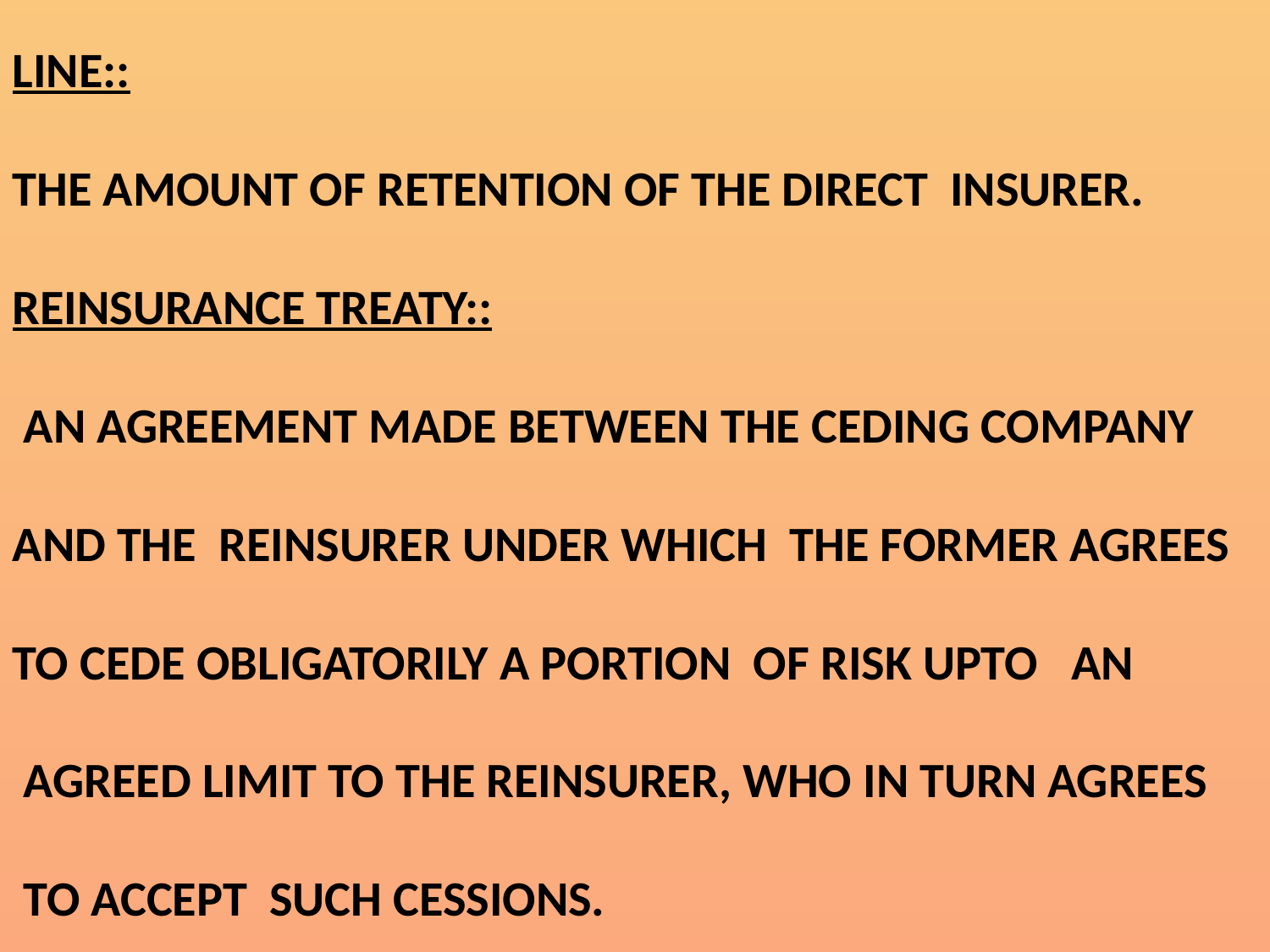

LINE::

THE AMOUNT OF RETENTION OF THE DIRECT  INSURER.

REINSURANCE TREATY::

 AN AGREEMENT MADE BETWEEN THE CEDING COMPANY

AND THE  REINSURER UNDER WHICH  THE FORMER AGREES

TO CEDE OBLIGATORILY A PORTION  OF RISK UPTO   AN

 AGREED LIMIT TO THE REINSURER, WHO IN TURN AGREES

 TO ACCEPT  SUCH CESSIONS.